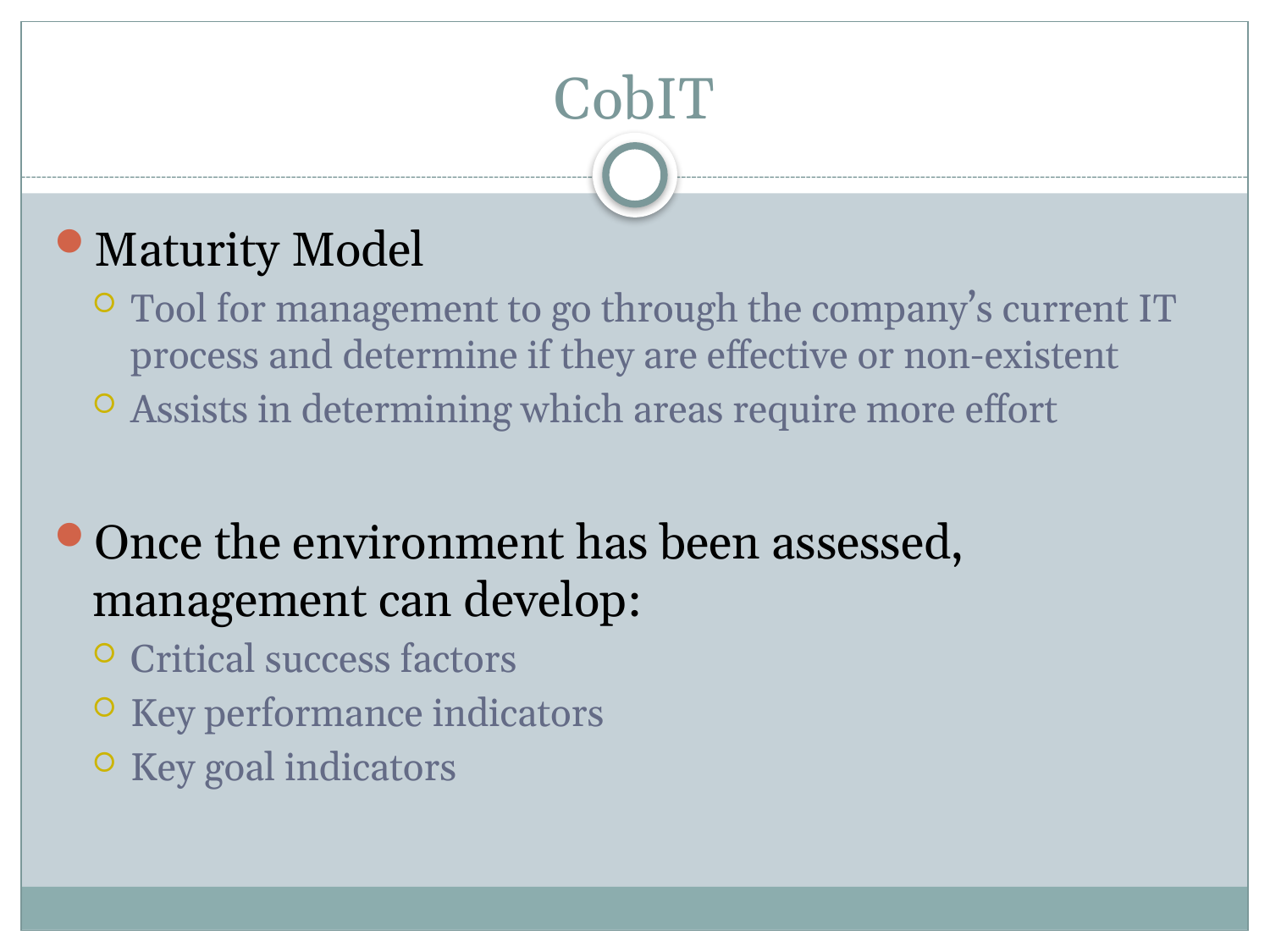

# CobIT
Maturity Model
Tool for management to go through the company’s current IT process and determine if they are effective or non-existent
Assists in determining which areas require more effort

Once the environment has been assessed, management can develop:
Critical success factors
Key performance indicators
Key goal indicators